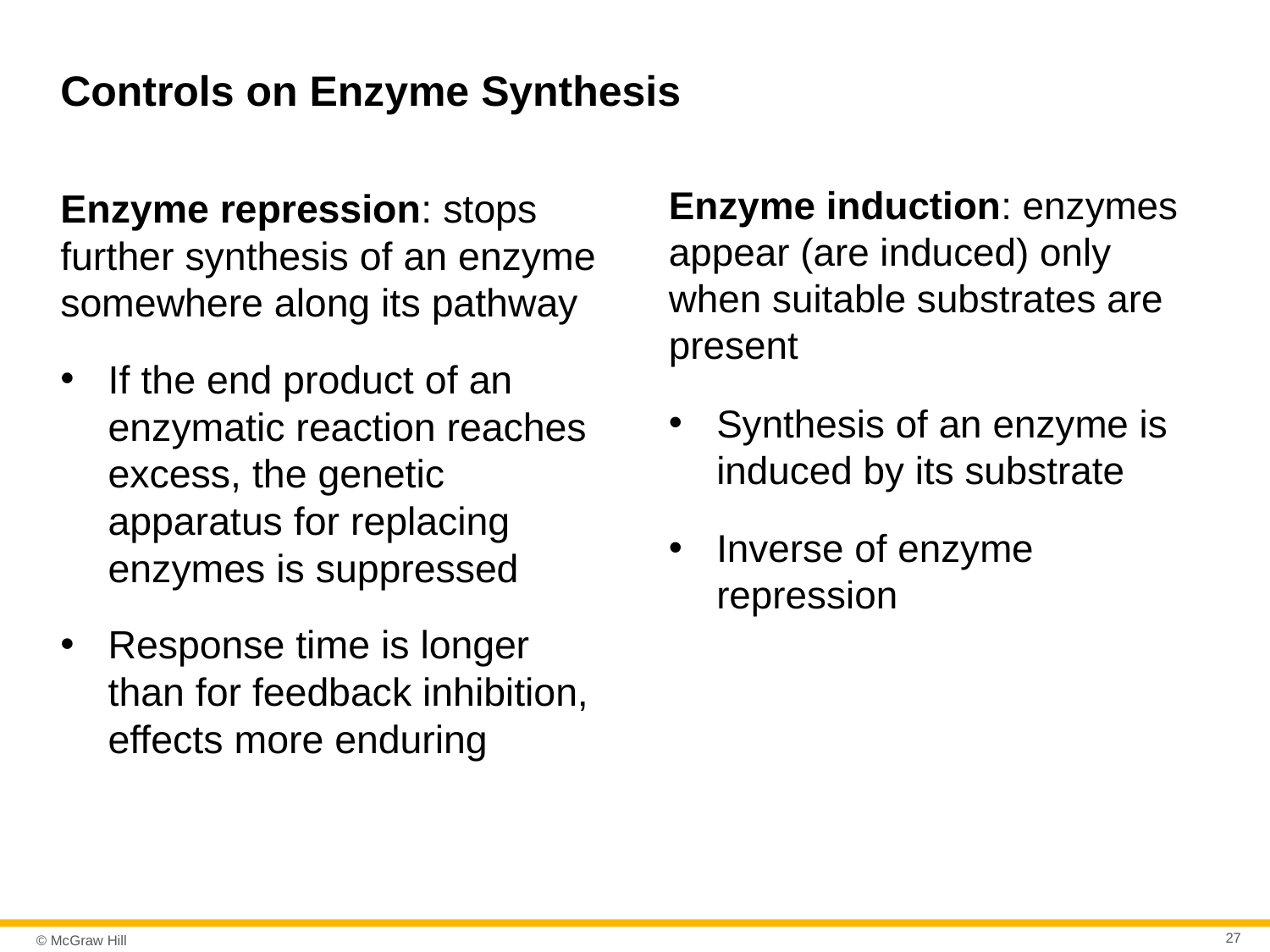

# Controls on Enzyme Synthesis
Enzyme induction: enzymes appear (are induced) only when suitable substrates are present
Synthesis of an enzyme is induced by its substrate
Inverse of enzyme repression
Enzyme repression: stops further synthesis of an enzyme somewhere along its pathway
If the end product of an enzymatic reaction reaches excess, the genetic apparatus for replacing enzymes is suppressed
Response time is longer than for feedback inhibition, effects more enduring